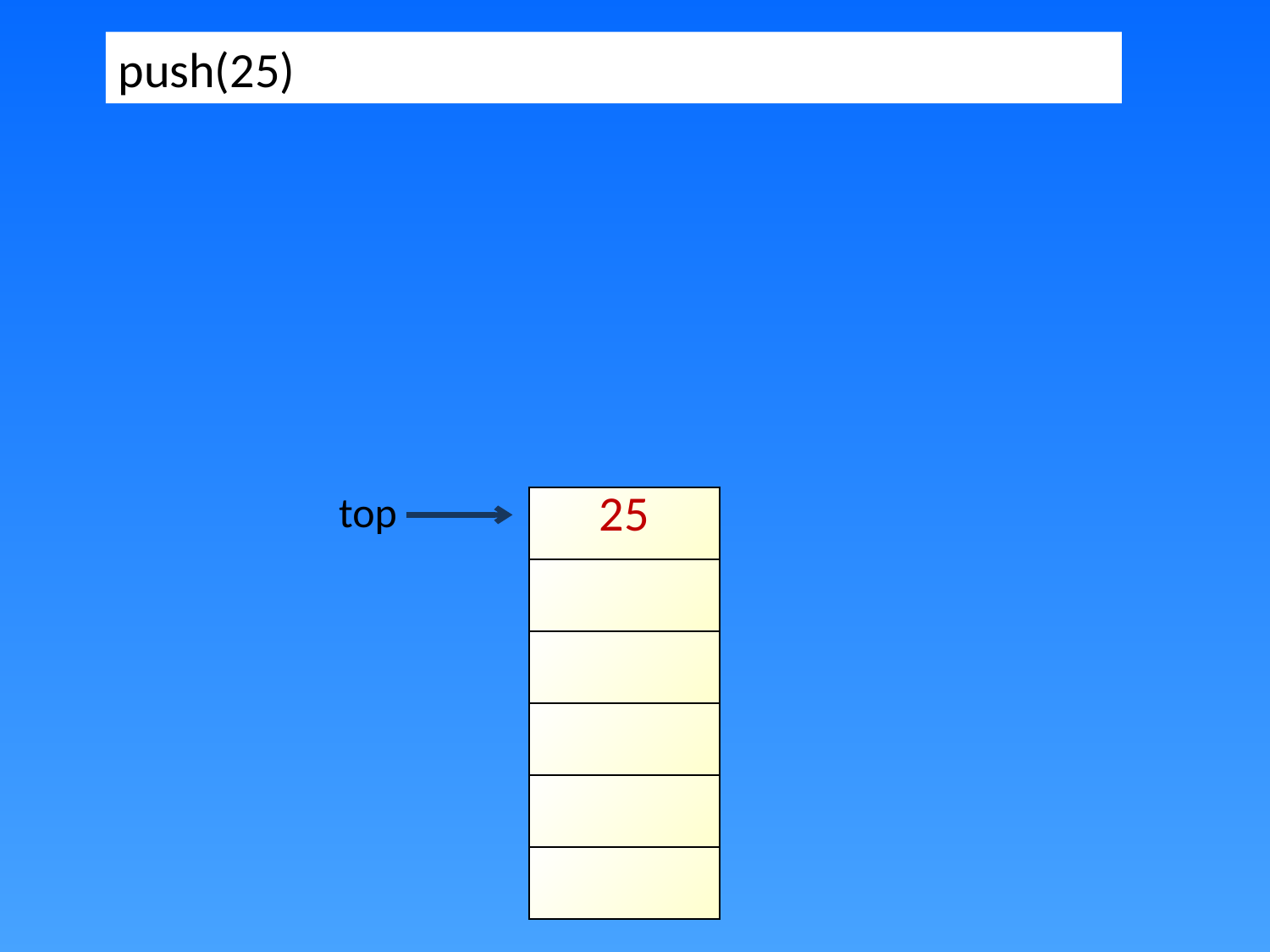

push(25)
top
| 25 |
| --- |
|  |
|  |
|  |
|  |
|  |